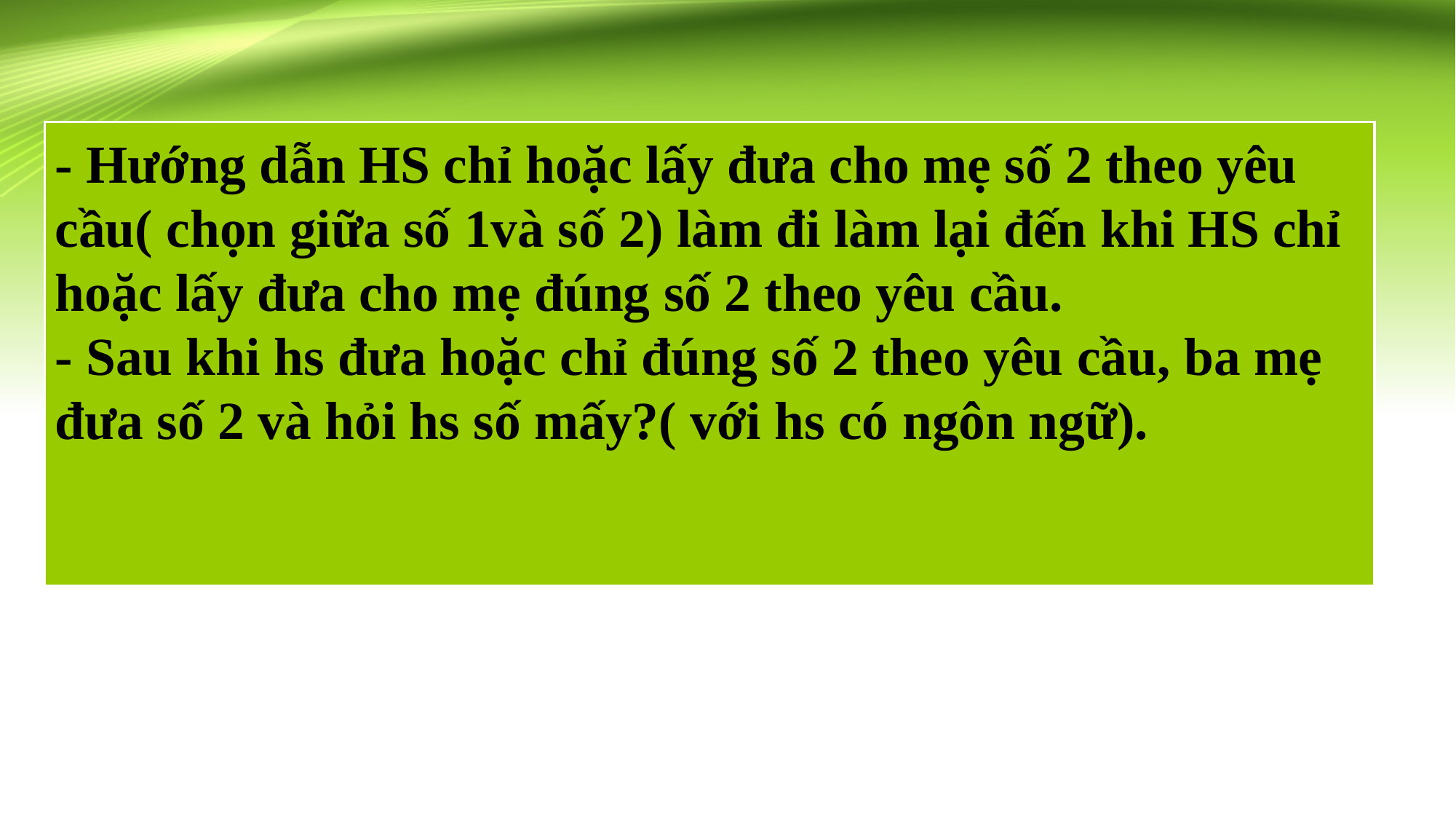

# - Hướng dẫn HS chỉ hoặc lấy đưa cho mẹ số 2 theo yêu cầu( chọn giữa số 1và số 2) làm đi làm lại đến khi HS chỉ hoặc lấy đưa cho mẹ đúng số 2 theo yêu cầu. - Sau khi hs đưa hoặc chỉ đúng số 2 theo yêu cầu, ba mẹ đưa số 2 và hỏi hs số mấy?( với hs có ngôn ngữ).